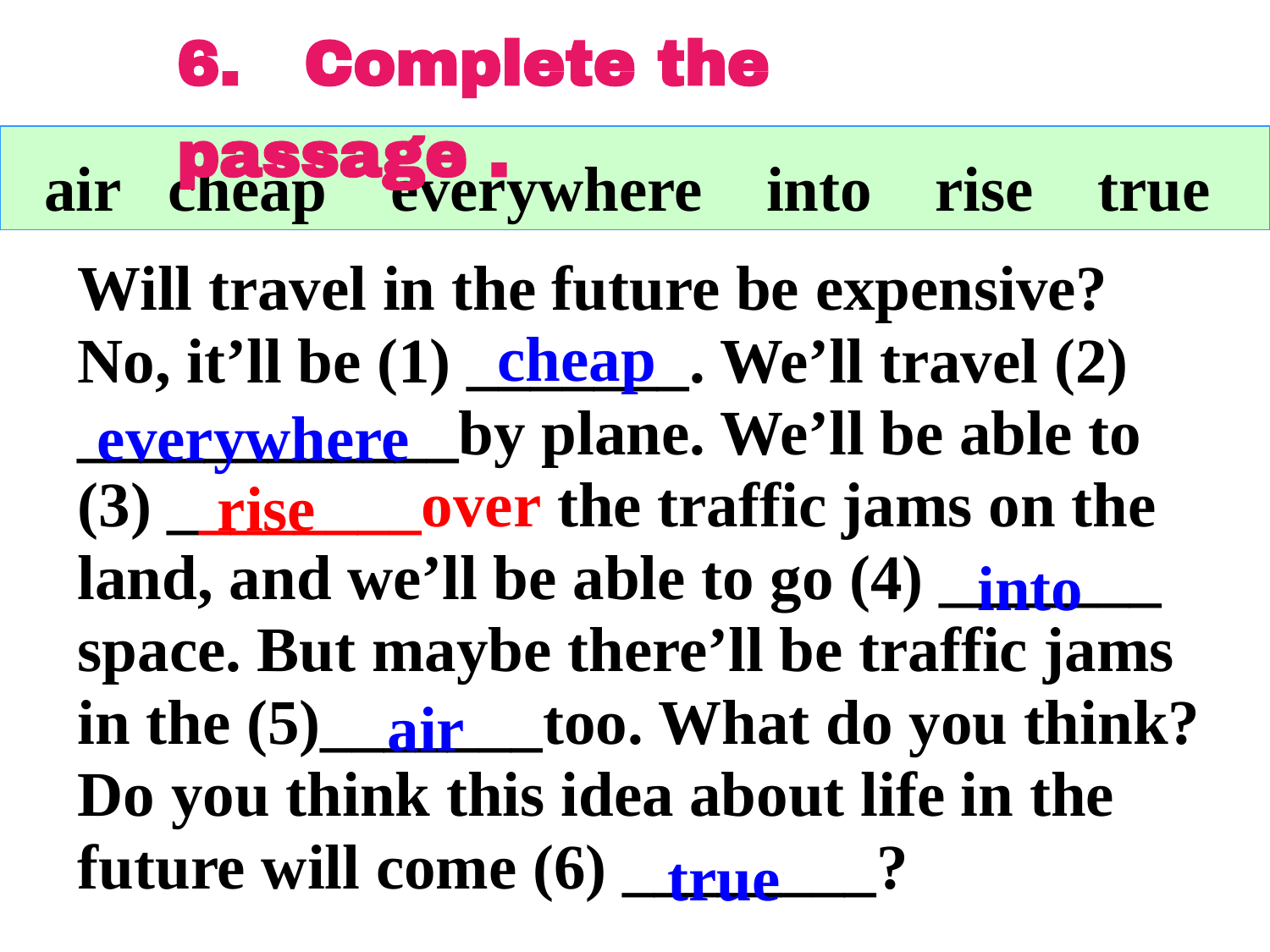

6.   Complete the passage .
  air   cheap    everywhere    into    rise    true
Will travel in the future be expensive?
No, it’ll be (1) _______. We’ll travel (2)
____________by plane. We’ll be able to
(3) ________over the traffic jams on the
land, and we’ll be able to go (4) _______
space. But maybe there’ll be traffic jams
in the (5)_______too. What do you think?
Do you think this idea about life in the
future will come (6) ________?
cheap
everywhere
rise
into
air
true